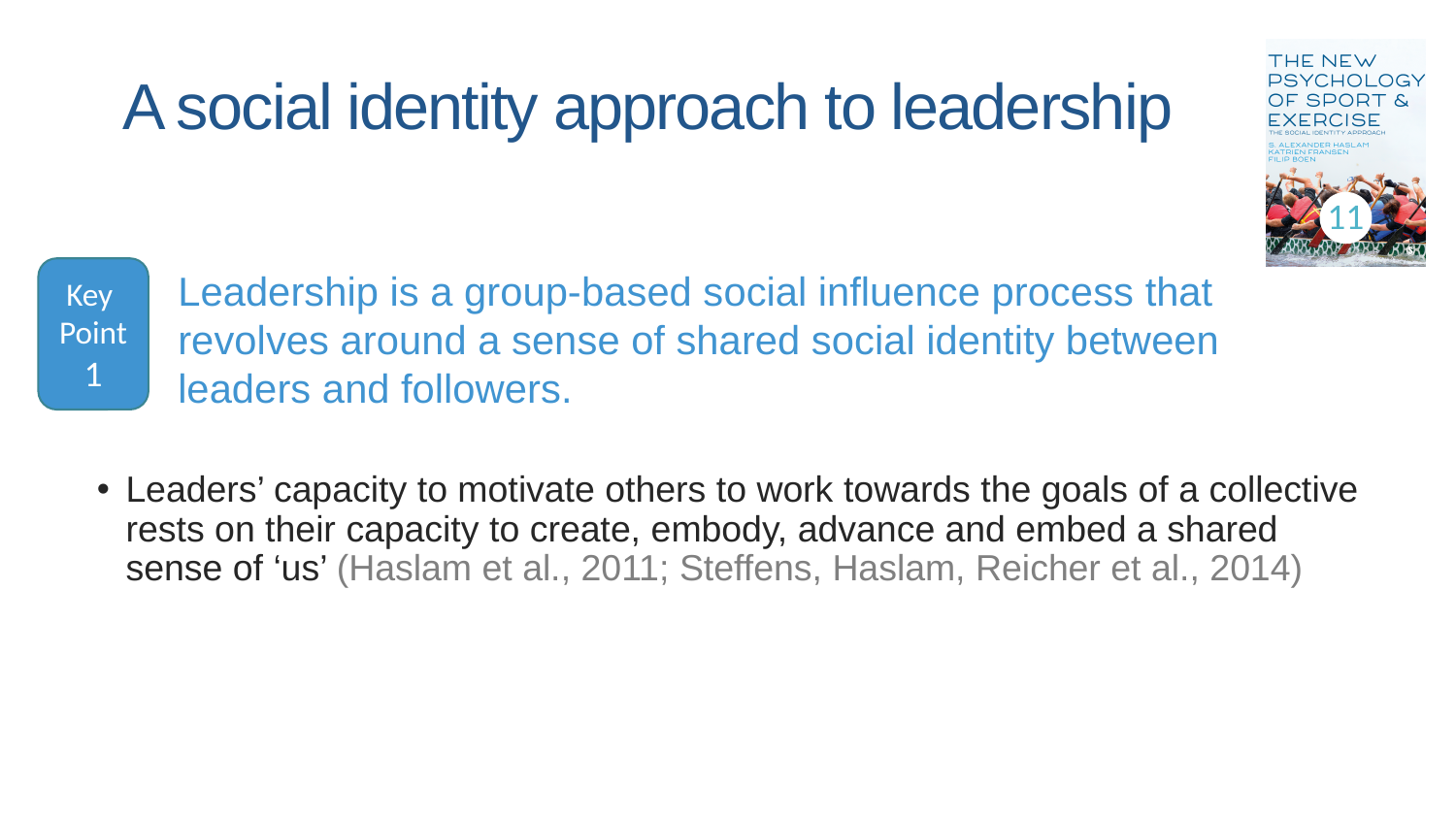

# A social identity approach to leadership
11
Key
Point
1
Leadership is a group-based social influence process that revolves around a sense of shared social identity between leaders and followers.
Leaders’ capacity to motivate others to work towards the goals of a collective rests on their capacity to create, embody, advance and embed a shared sense of ‘us’ (Haslam et al., 2011; Steffens, Haslam, Reicher et al., 2014)